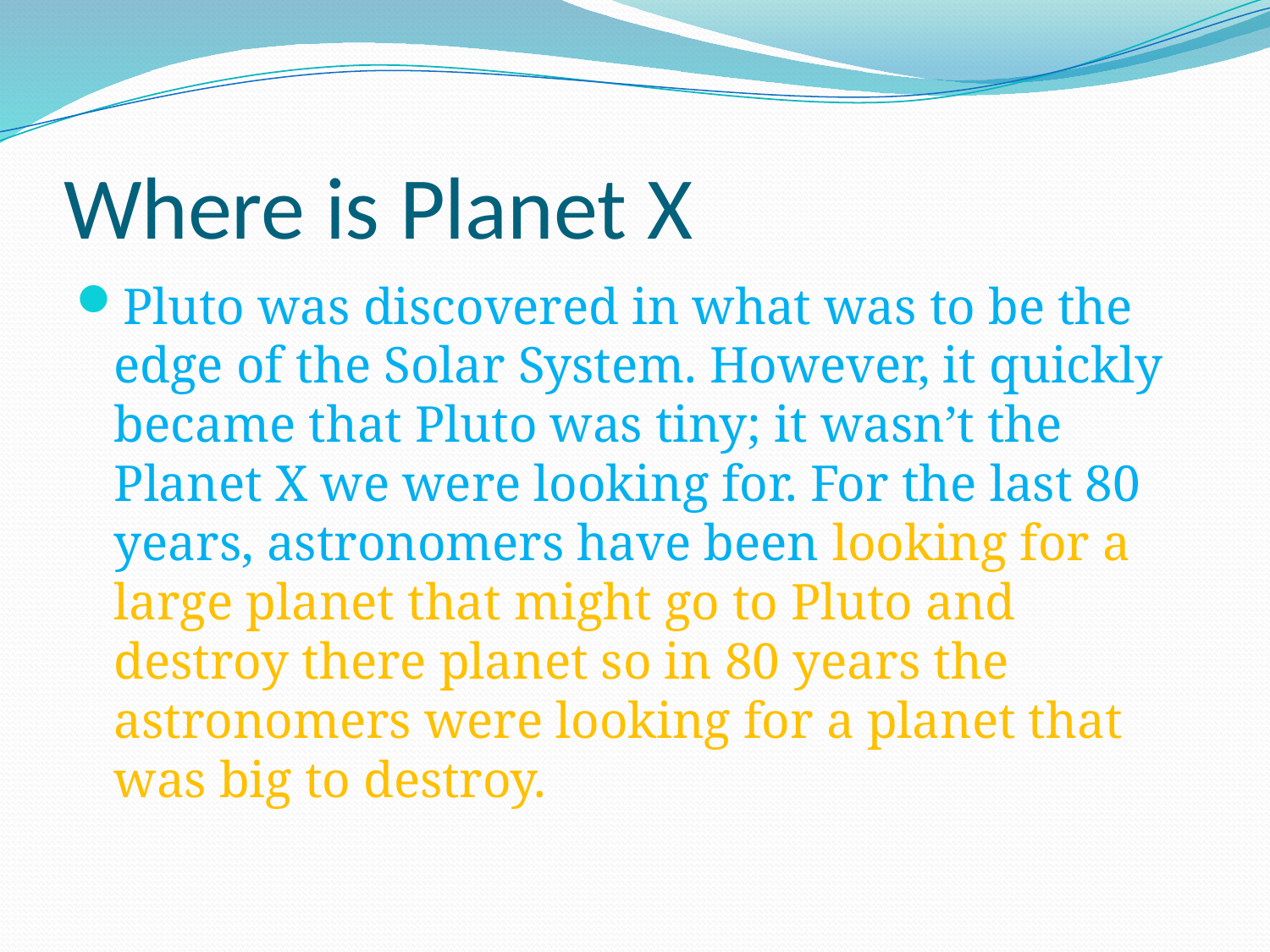

# Where is Planet X
Pluto was discovered in what was to be the edge of the Solar System. However, it quickly became that Pluto was tiny; it wasn’t the Planet X we were looking for. For the last 80 years, astronomers have been looking for a large planet that might go to Pluto and destroy there planet so in 80 years the astronomers were looking for a planet that was big to destroy.